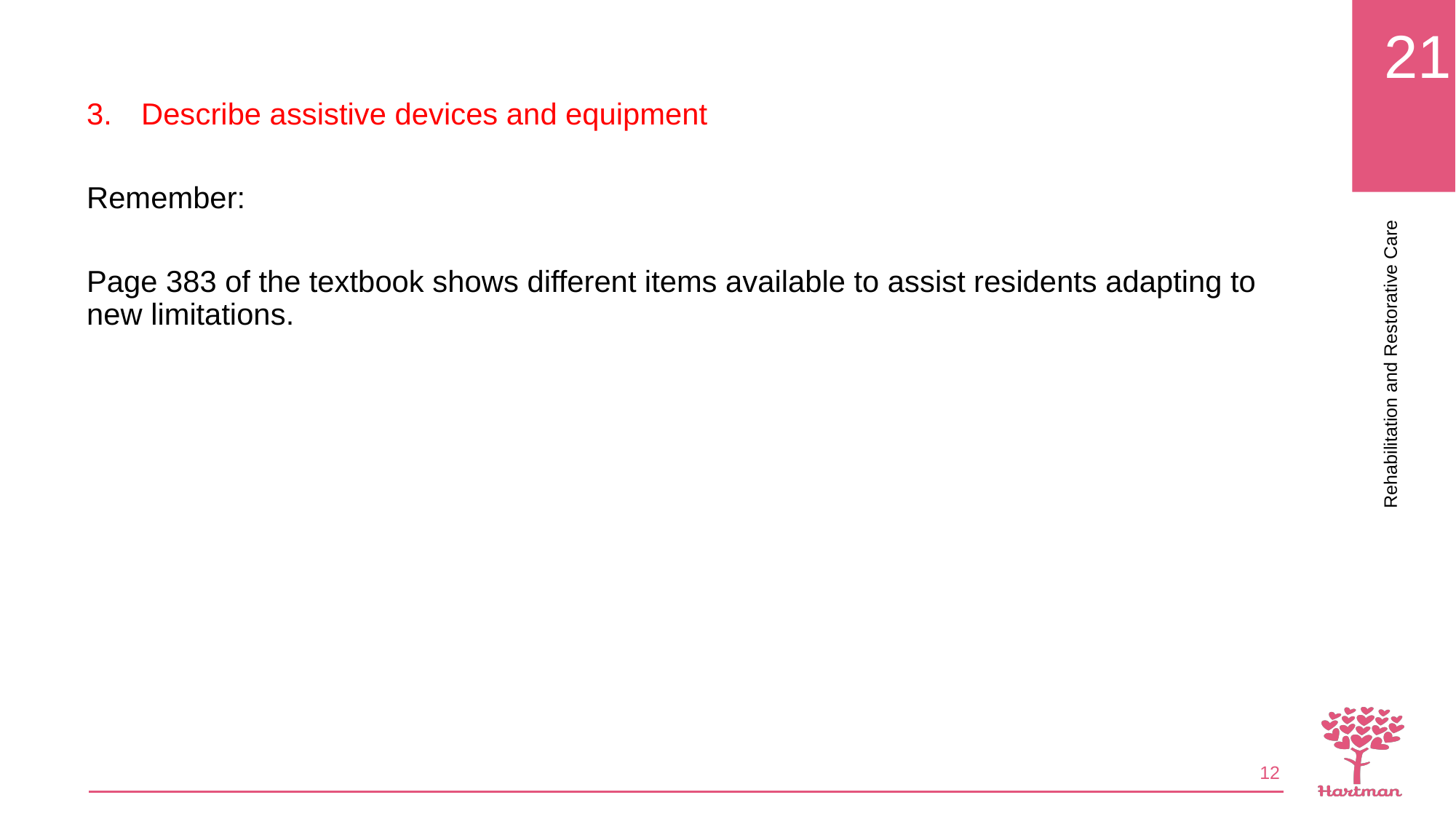

Describe assistive devices and equipment

Remember:

Page 383 of the textbook shows different items available to assist residents adapting to new limitations.

12